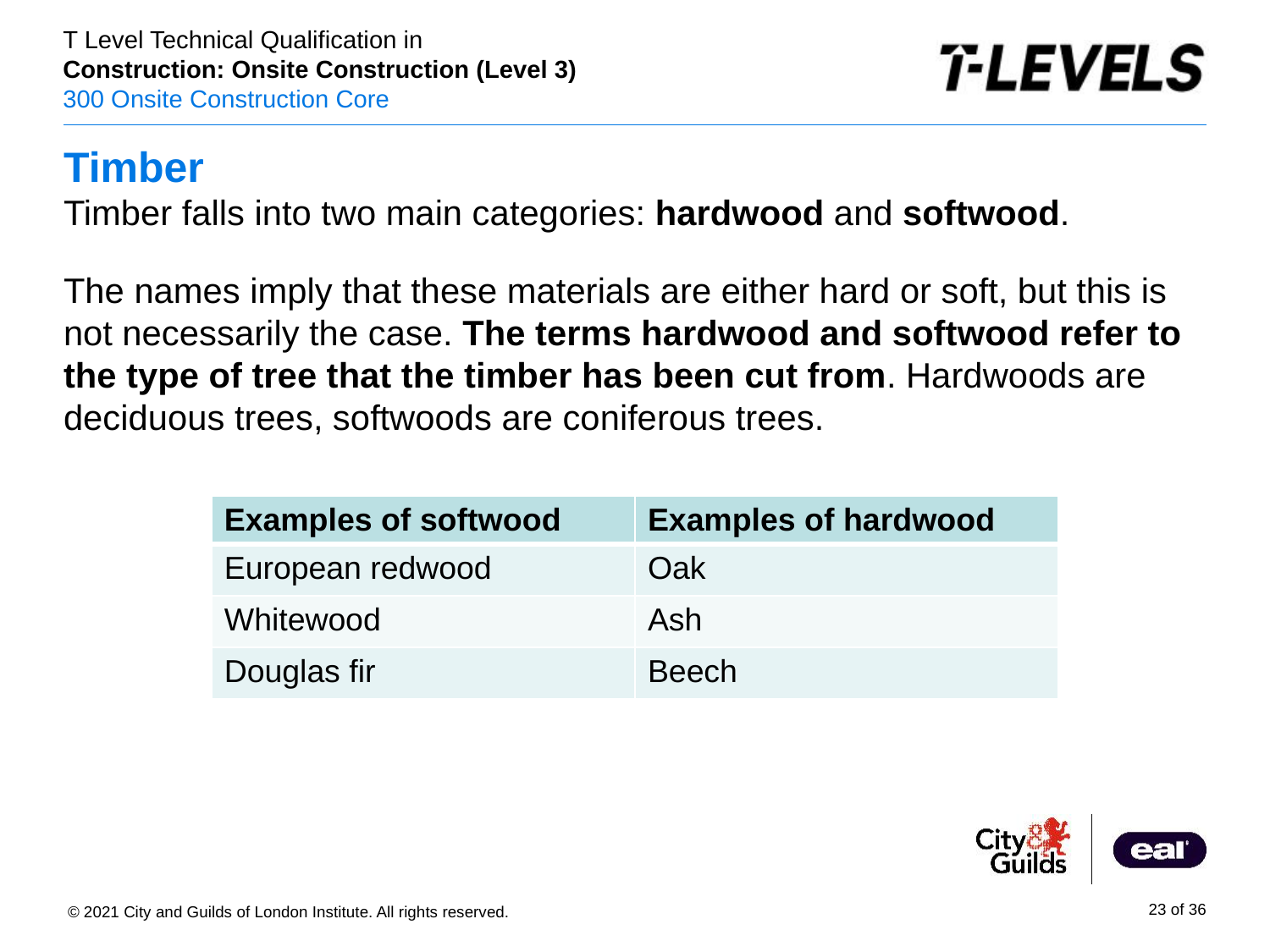

# Timber
Timber falls into two main categories: hardwood and softwood.
The names imply that these materials are either hard or soft, but this is not necessarily the case. The terms hardwood and softwood refer to the type of tree that the timber has been cut from. Hardwoods are deciduous trees, softwoods are coniferous trees.

| Examples of softwood | Examples of hardwood |
| --- | --- |
| European redwood | Oak |
| Whitewood | Ash |
| Douglas fir | Beech |